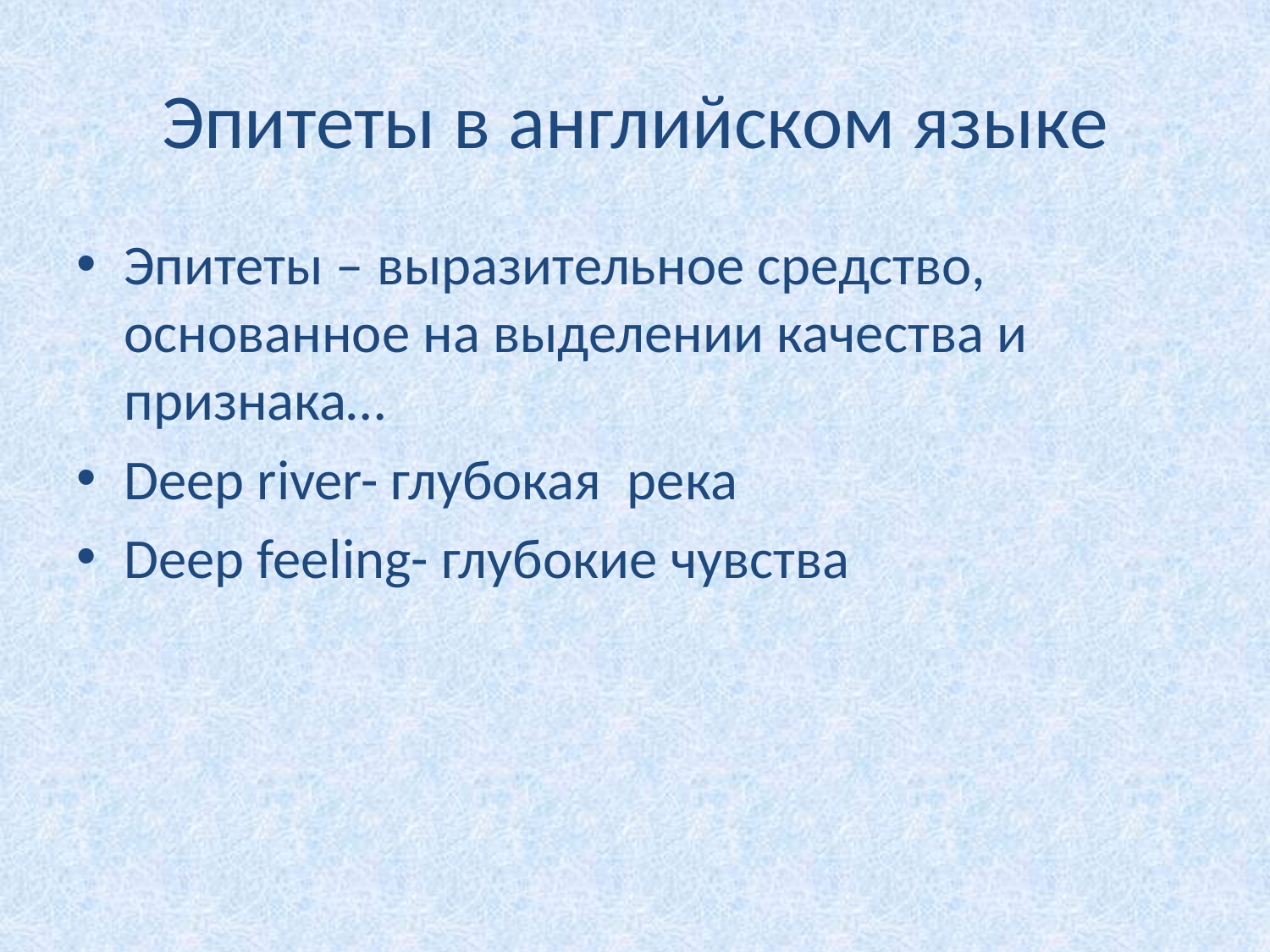

# Эпитеты в английском языке
Эпитеты – выразительное средство, основанное на выделении качества и признака…
Deep river- глубокая  река
Deep feeling- глубокие чувства